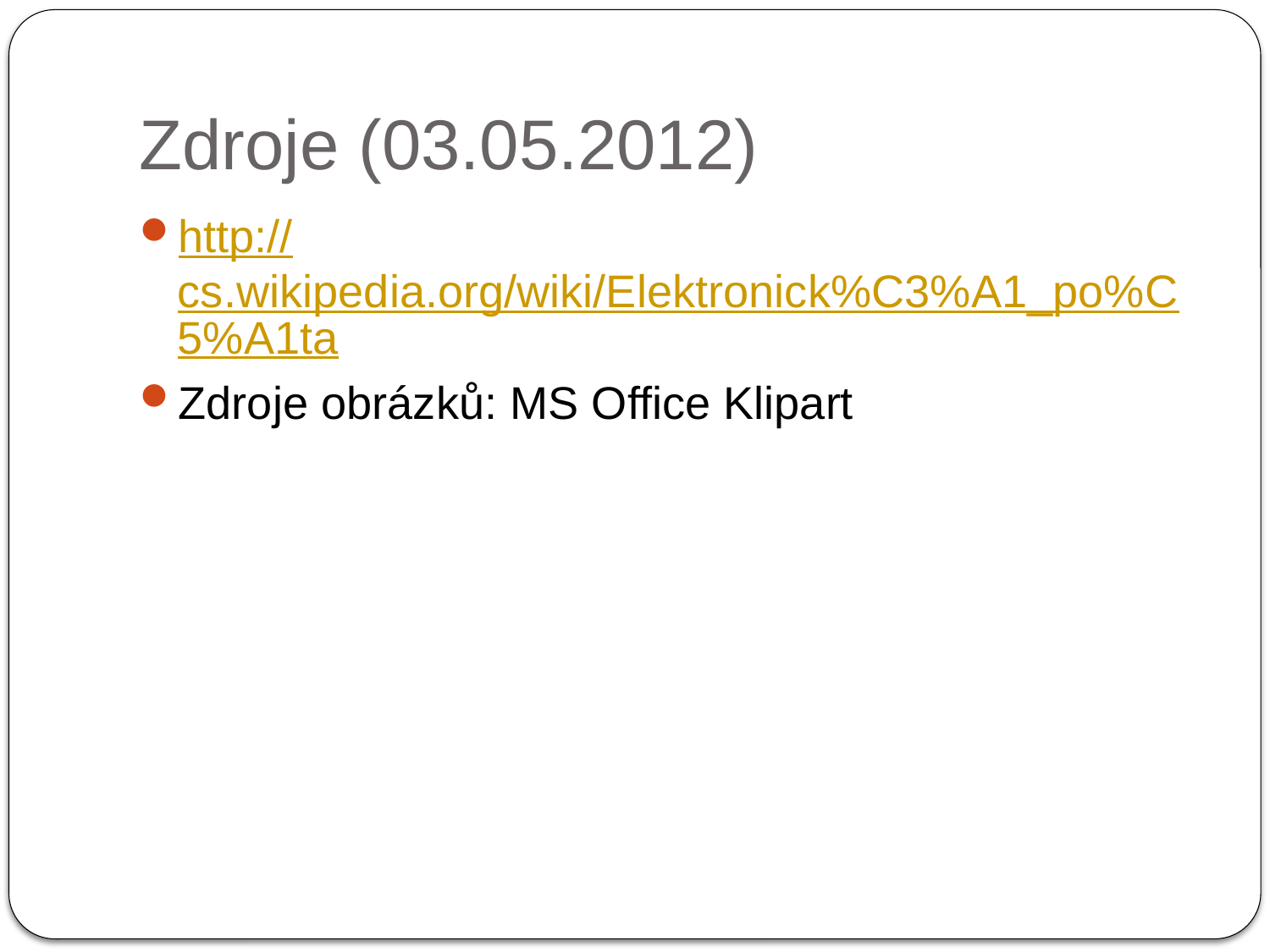

# Zdroje (03.05.2012)
http://cs.wikipedia.org/wiki/Elektronick%C3%A1_po%C5%A1ta
Zdroje obrázků: MS Office Klipart